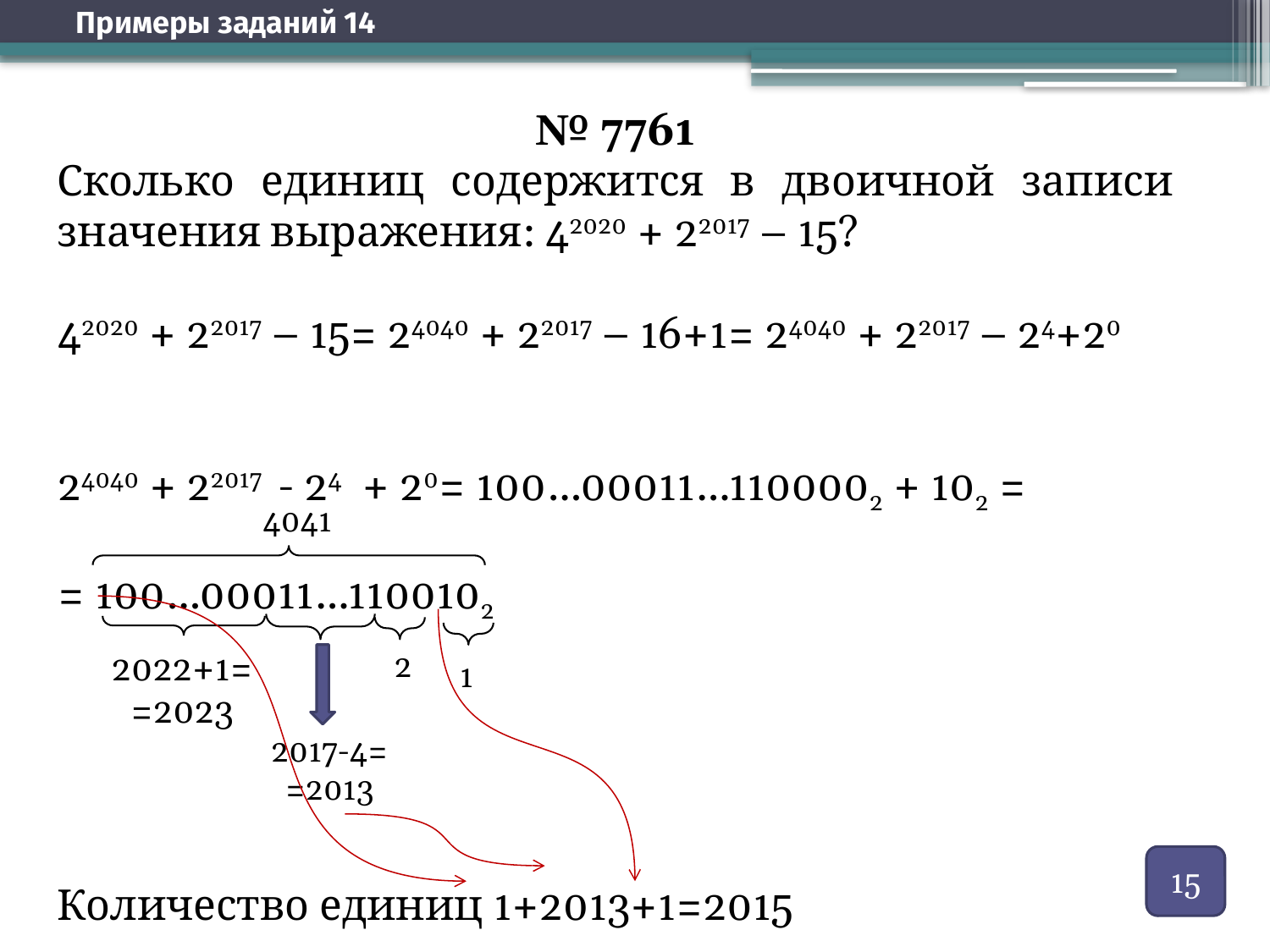

# Примеры заданий 14
№ 7761
Сколько единиц содержится в двоичной записи значения выражения: 42020 + 22017 – 15?

42020 + 22017 – 15= 24040 + 22017 – 16+1= 24040 + 22017 – 24+20

24040 + 22017  - 24  + 20= 100…00011…1100002 + 102 =

= 100…00011…1100102

Количество единиц 1+2013+1=2015

4041

2022+1=
=2023
2

1
2017-4=
=2013
15